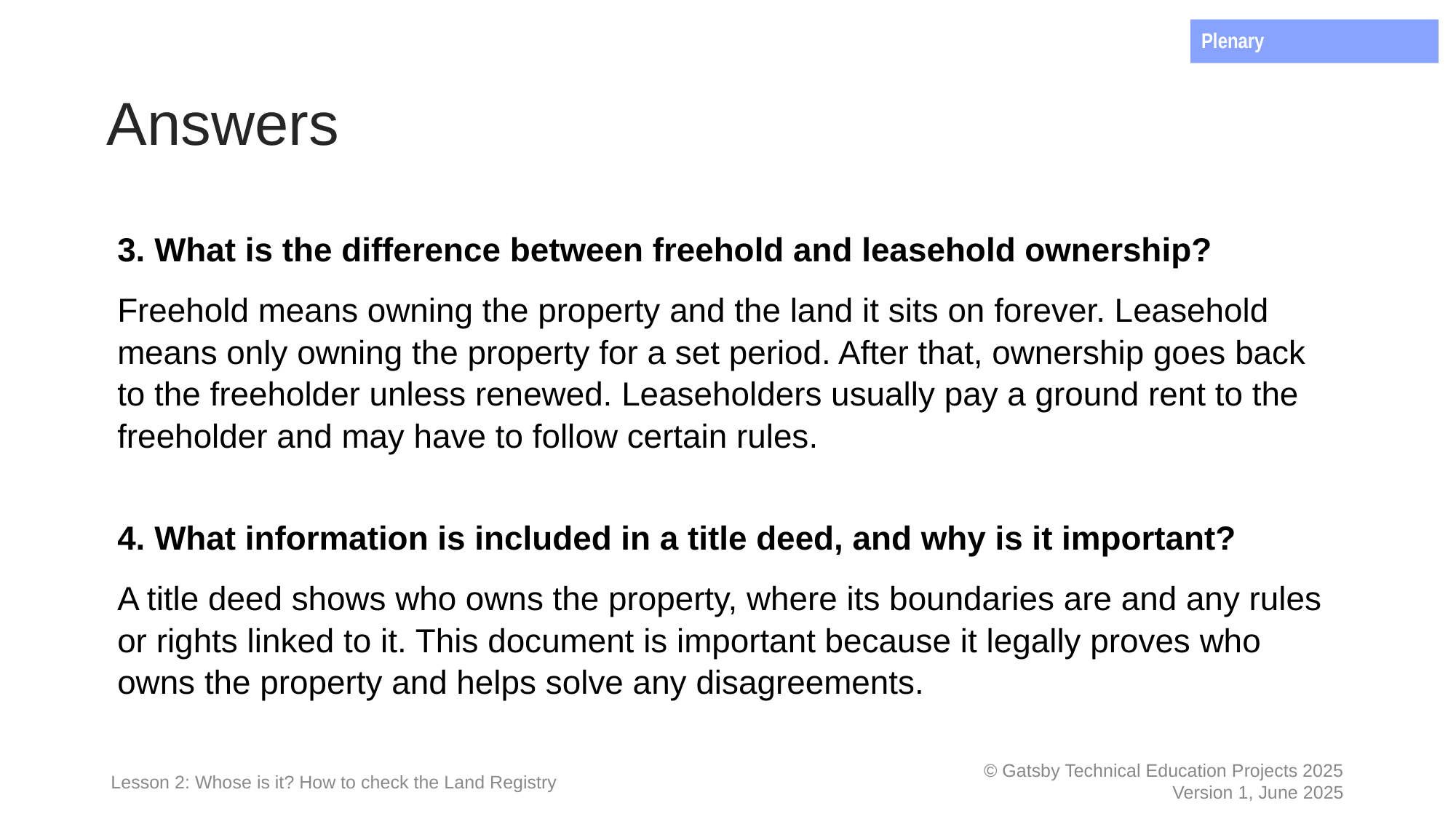

Plenary
# Answers
3. What is the difference between freehold and leasehold ownership?
Freehold means owning the property and the land it sits on forever. Leasehold means only owning the property for a set period. After that, ownership goes back to the freeholder unless renewed. Leaseholders usually pay a ground rent to the freeholder and may have to follow certain rules.
4. What information is included in a title deed, and why is it important?
A title deed shows who owns the property, where its boundaries are and any rules or rights linked to it. This document is important because it legally proves who owns the property and helps solve any disagreements.

Lesson 2: Whose is it? How to check the Land Registry